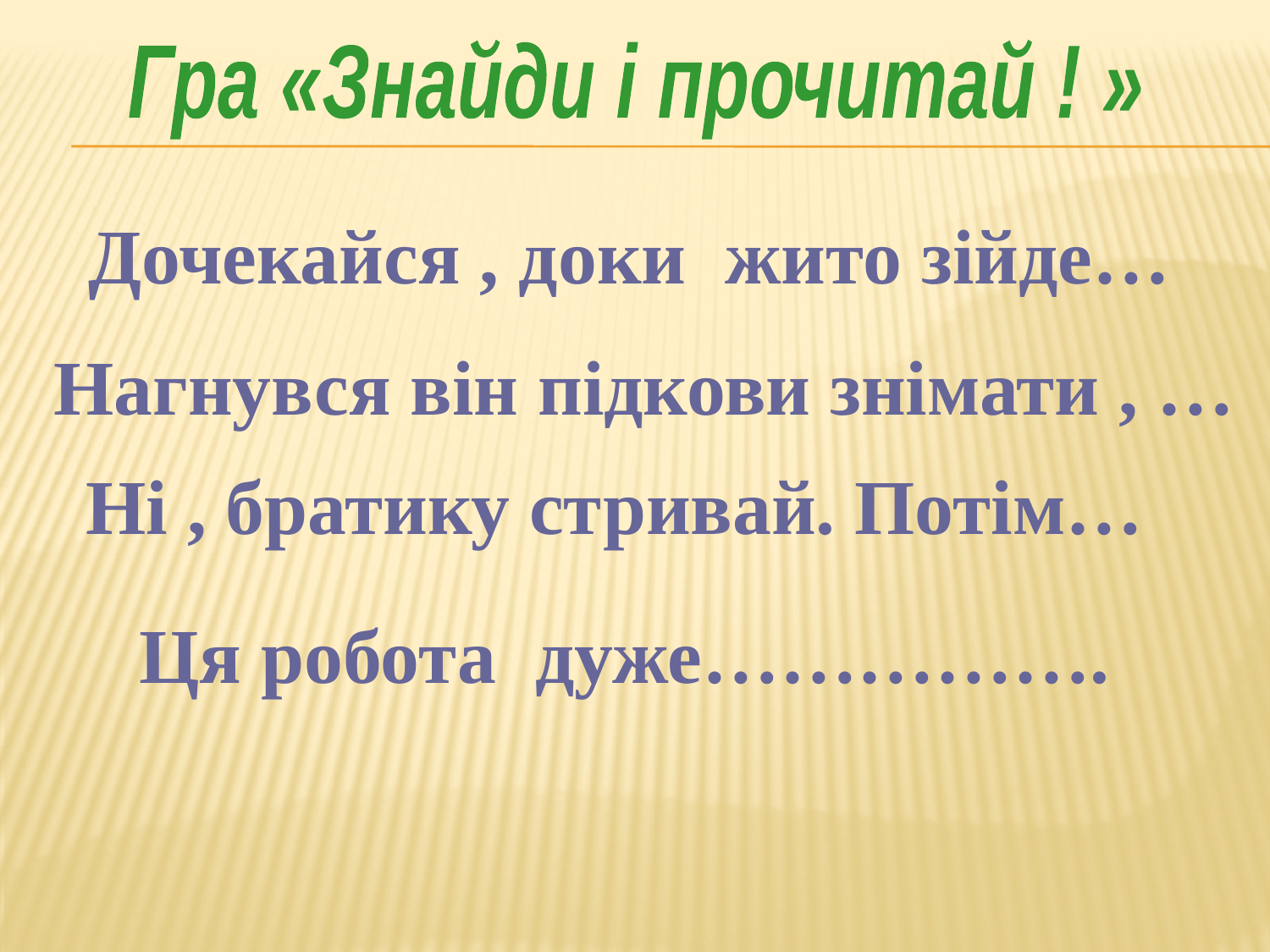

Гра «Знайди і прочитай ! »
Дочекайся , доки  жито зійде…
Нагнувся він підкови знімати , …
Ні , братику стривай. Потім…
Ця робота  дуже…………….